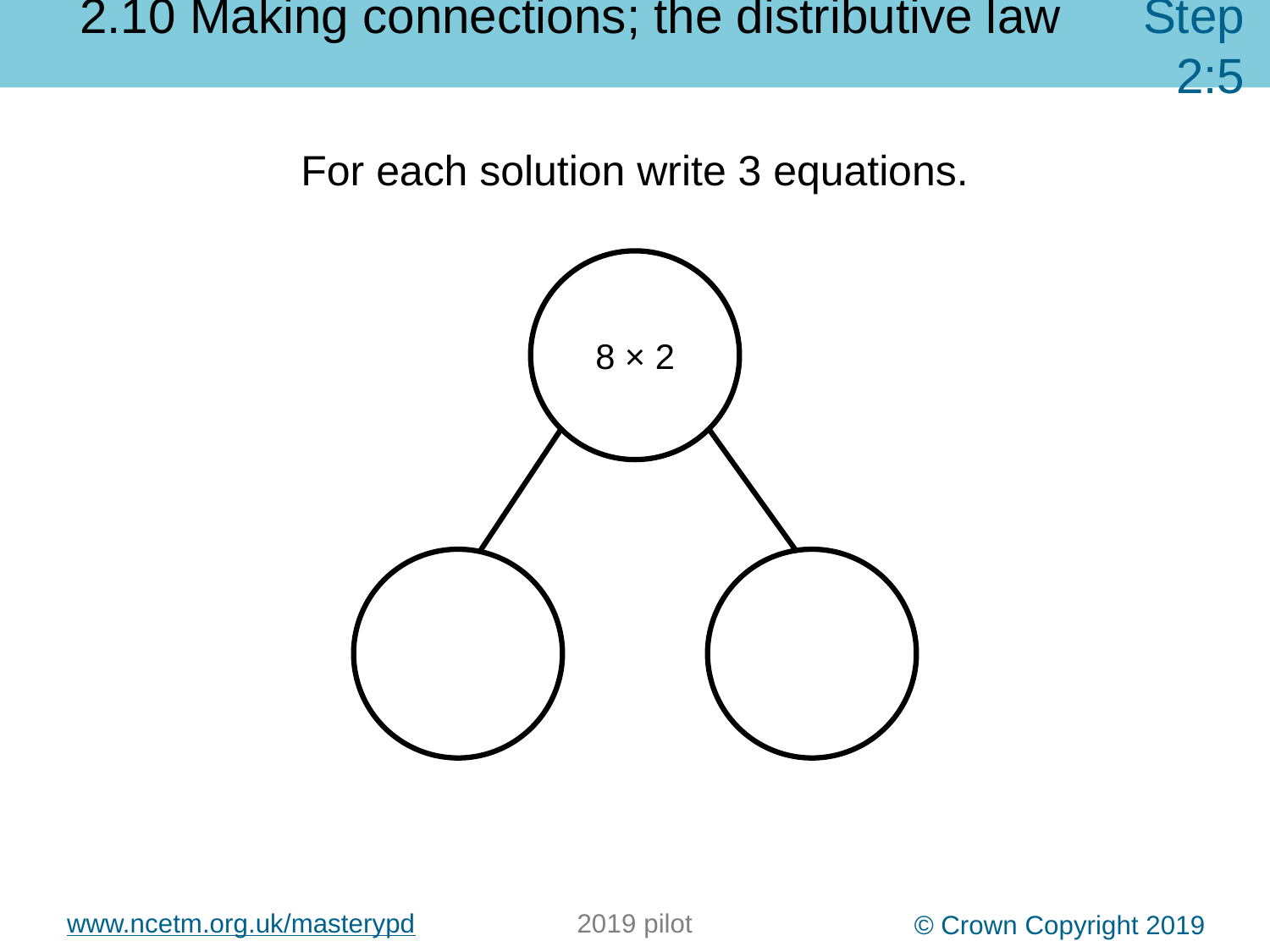

2.10 Making connections; the distributive law	Step 2:5
For each solution write 3 equations.

8 × 2